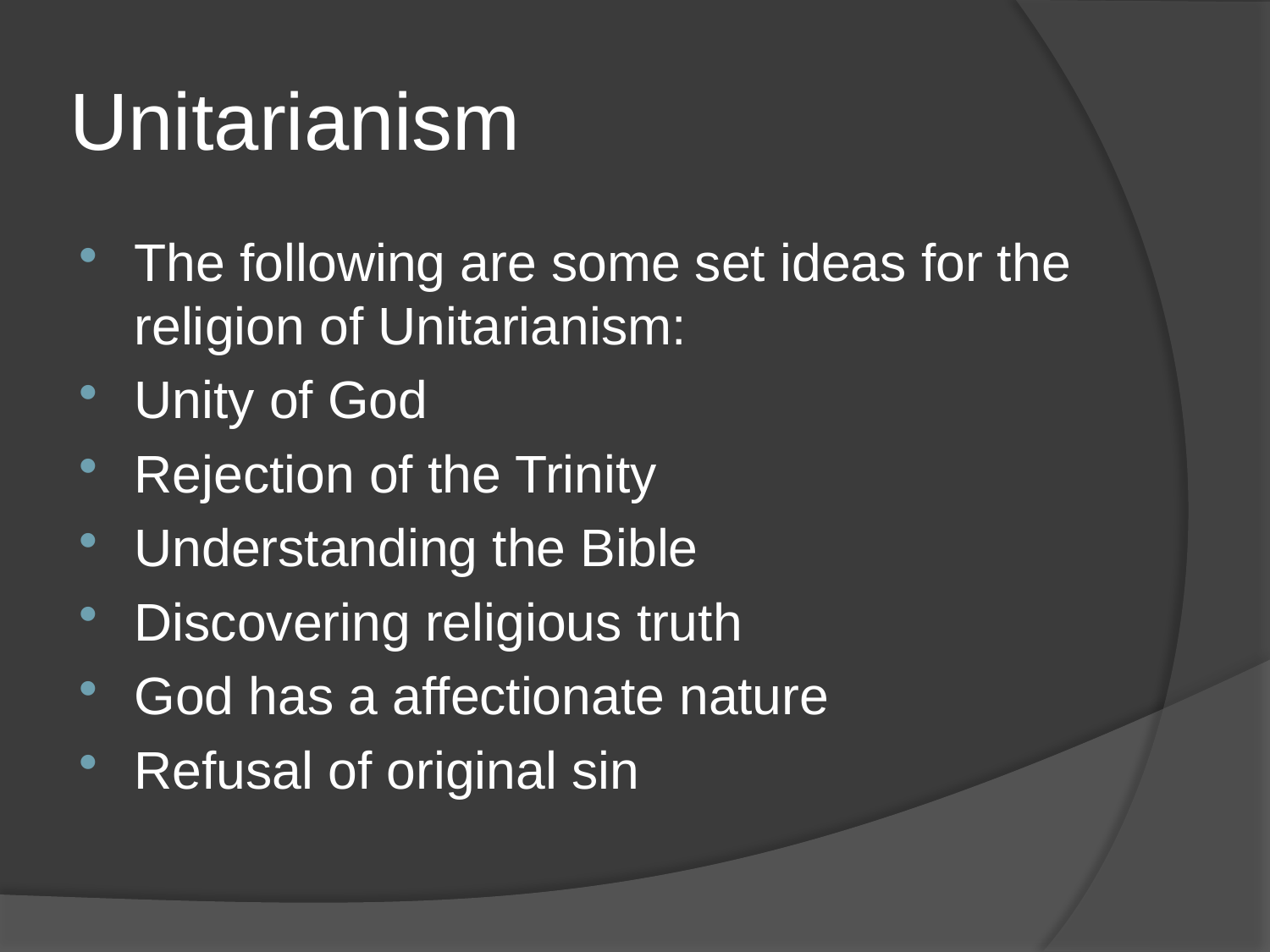

# Unitarianism
The following are some set ideas for the religion of Unitarianism:
Unity of God
Rejection of the Trinity
Understanding the Bible
Discovering religious truth
God has a affectionate nature
Refusal of original sin